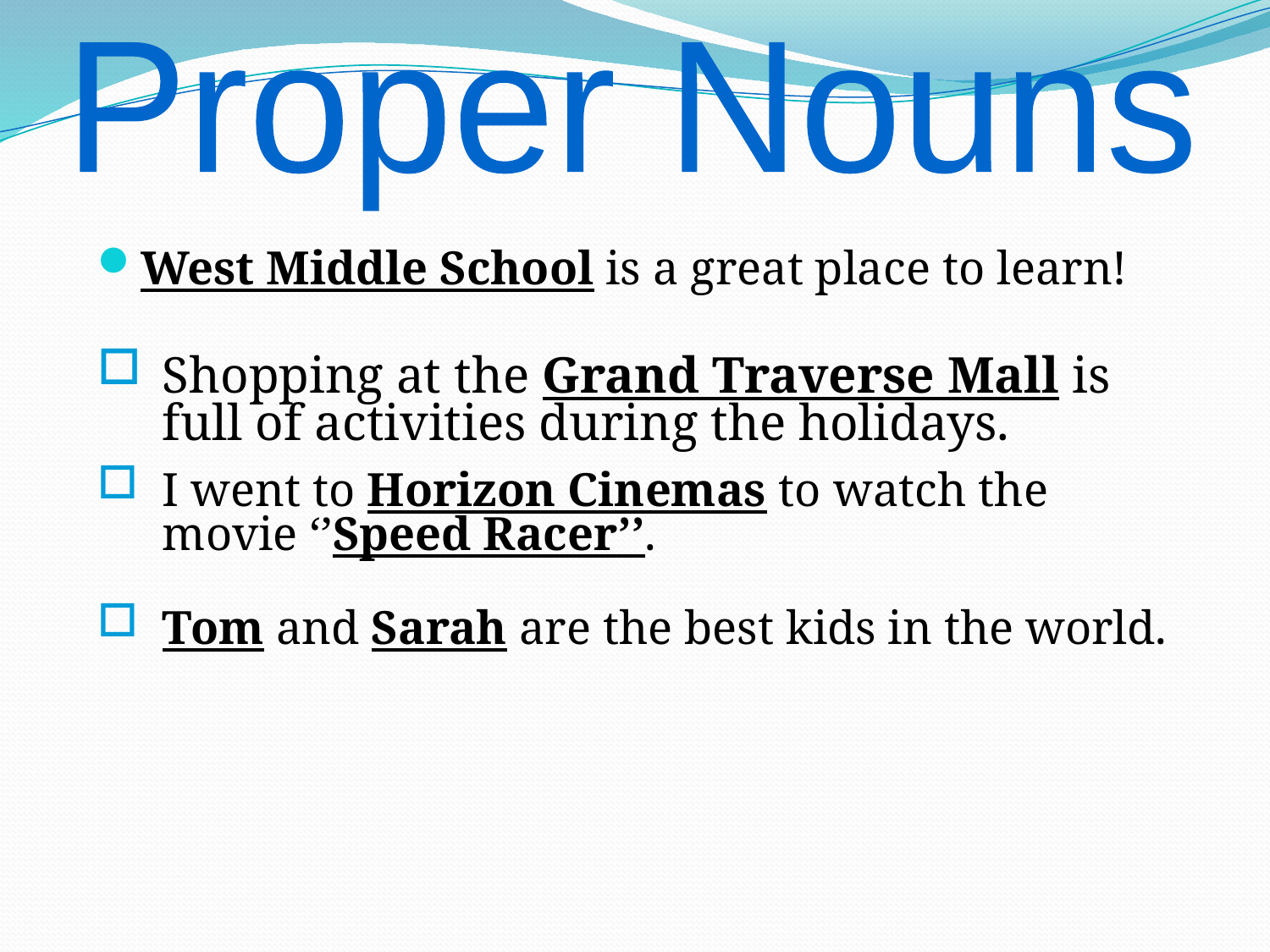

Proper Nouns
West Middle School is a great place to learn!
Shopping at the Grand Traverse Mall is full of activities during the holidays.
I went to Horizon Cinemas to watch the movie ‘’Speed Racer’’.

Tom and Sarah are the best kids in the world.